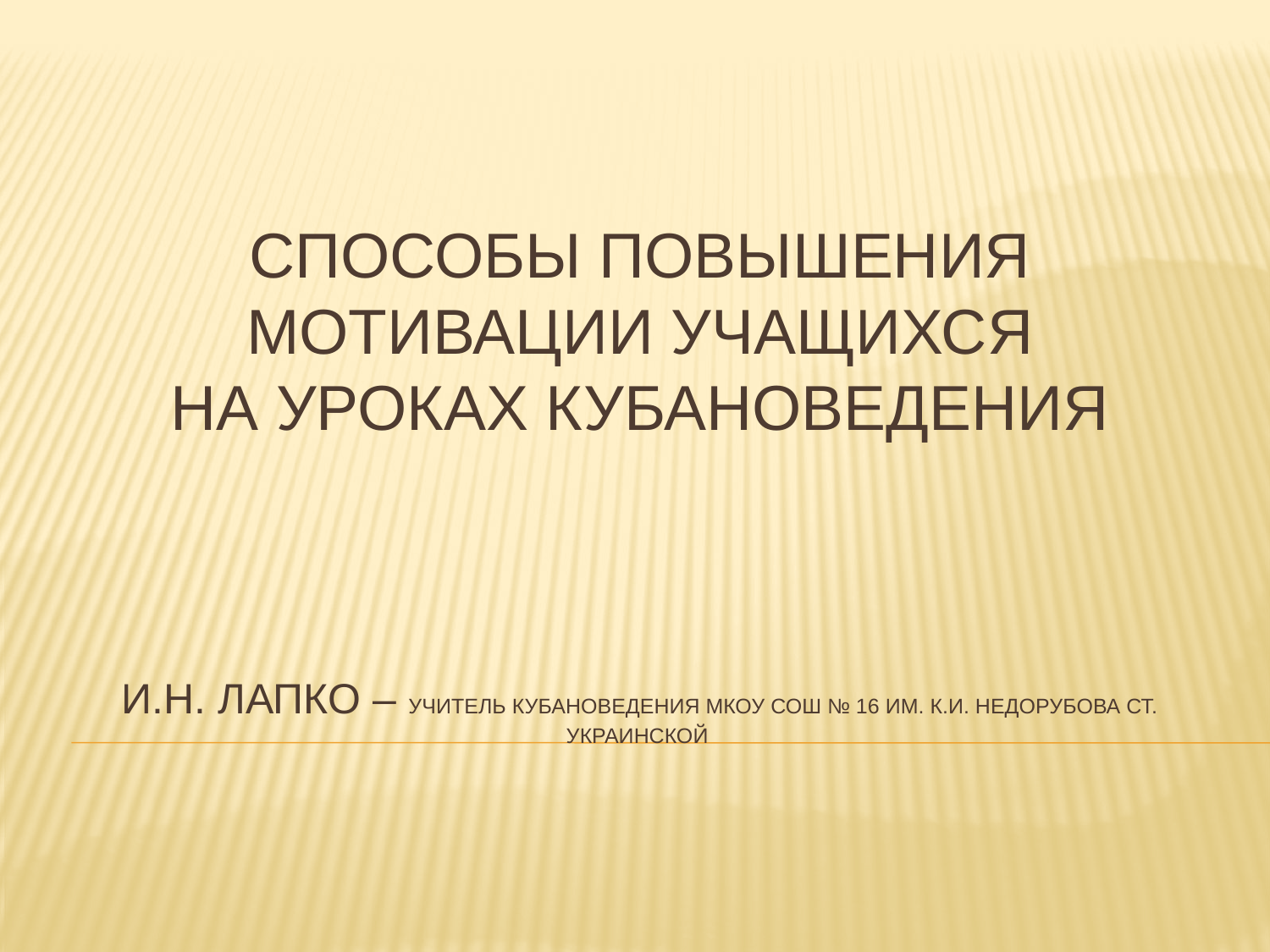

# Способы повышения мотивации учащихся на уроках кубановедения И.Н. Лапко – учитель кубановедения МКОУ СОШ № 16 ИМ. К.И. Недорубова ст. Украинской